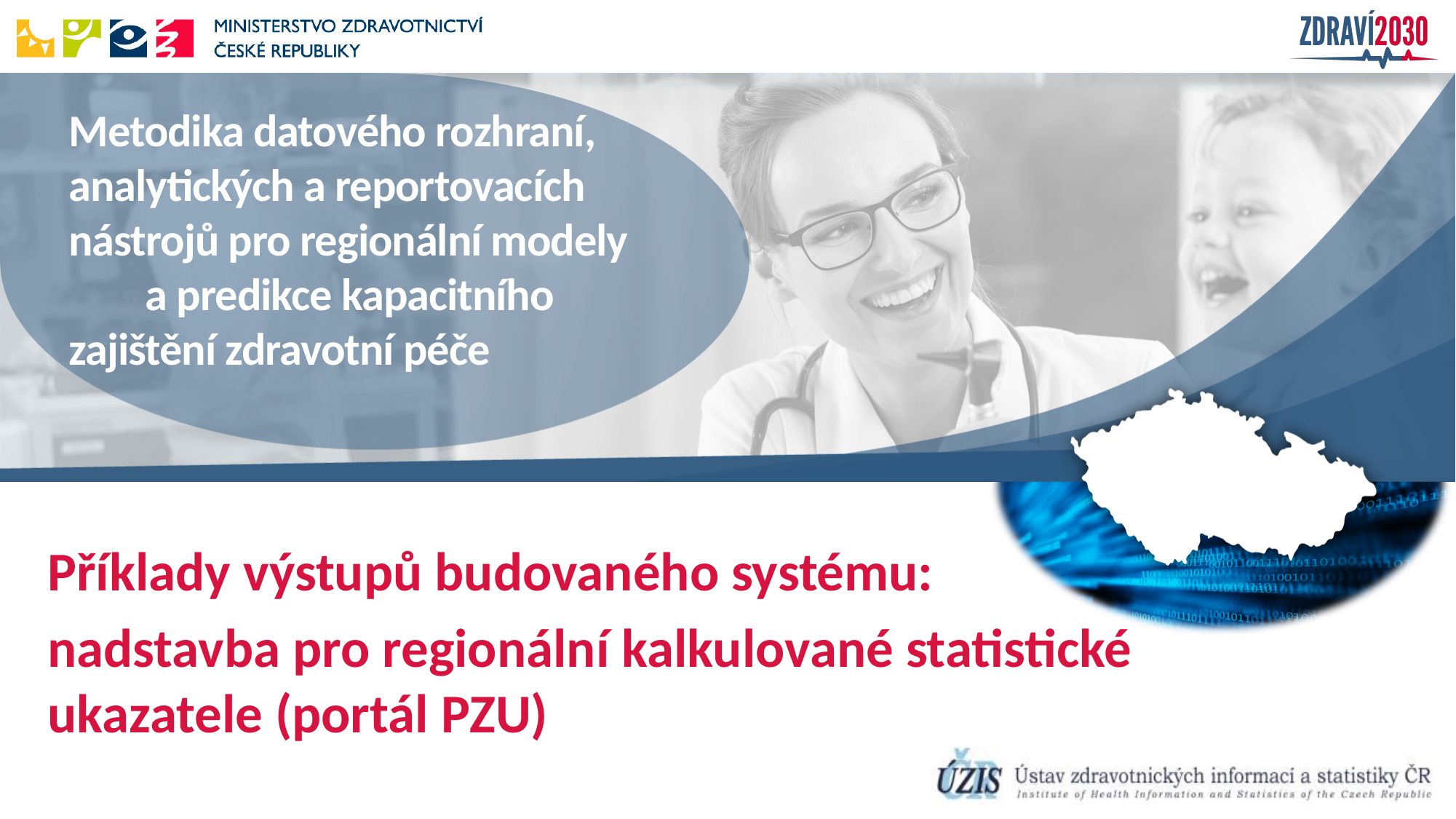

Příklady výstupů budovaného systému:
nadstavba pro regionální kalkulované statistické ukazatele (portál PZU)